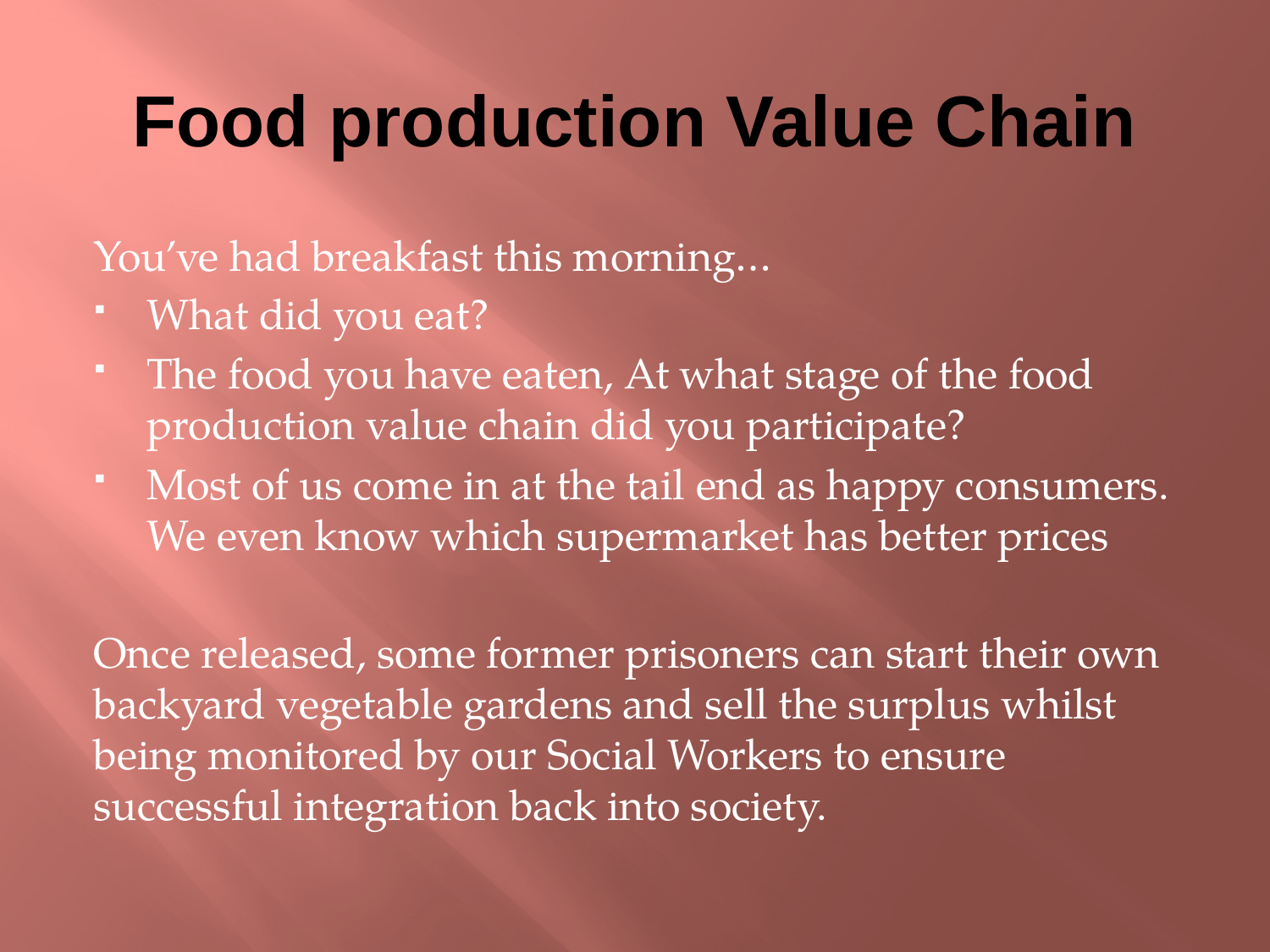

# Food production Value Chain
You’ve had breakfast this morning…
What did you eat?
The food you have eaten, At what stage of the food production value chain did you participate?
Most of us come in at the tail end as happy consumers. We even know which supermarket has better prices

Once released, some former prisoners can start their own backyard vegetable gardens and sell the surplus whilst being monitored by our Social Workers to ensure successful integration back into society.